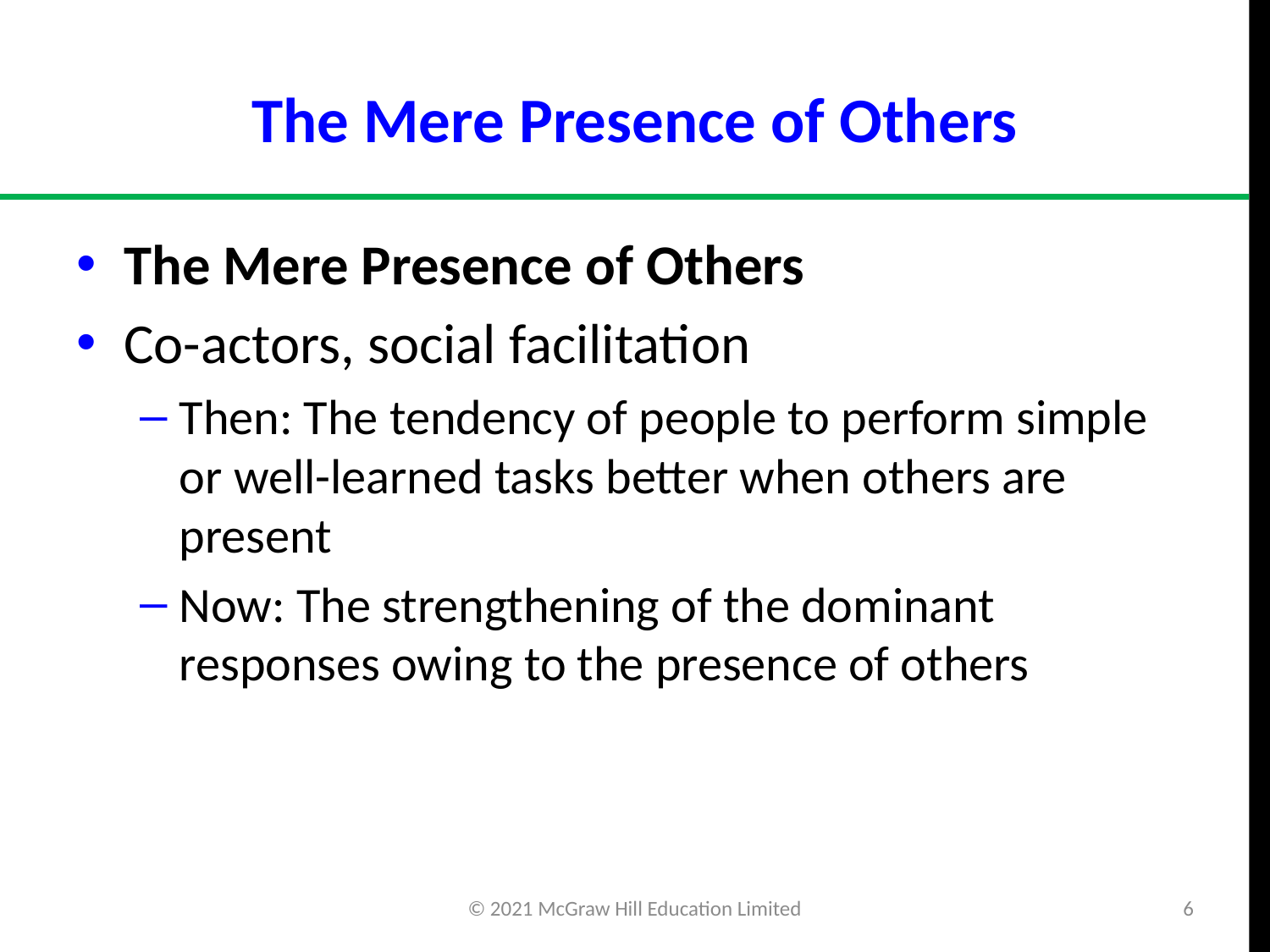

# The Mere Presence of Others
The Mere Presence of Others
Co-actors, social facilitation
Then: The tendency of people to perform simple or well-learned tasks better when others are present
Now: The strengthening of the dominant responses owing to the presence of others

© 2021 McGraw Hill Education Limited
6